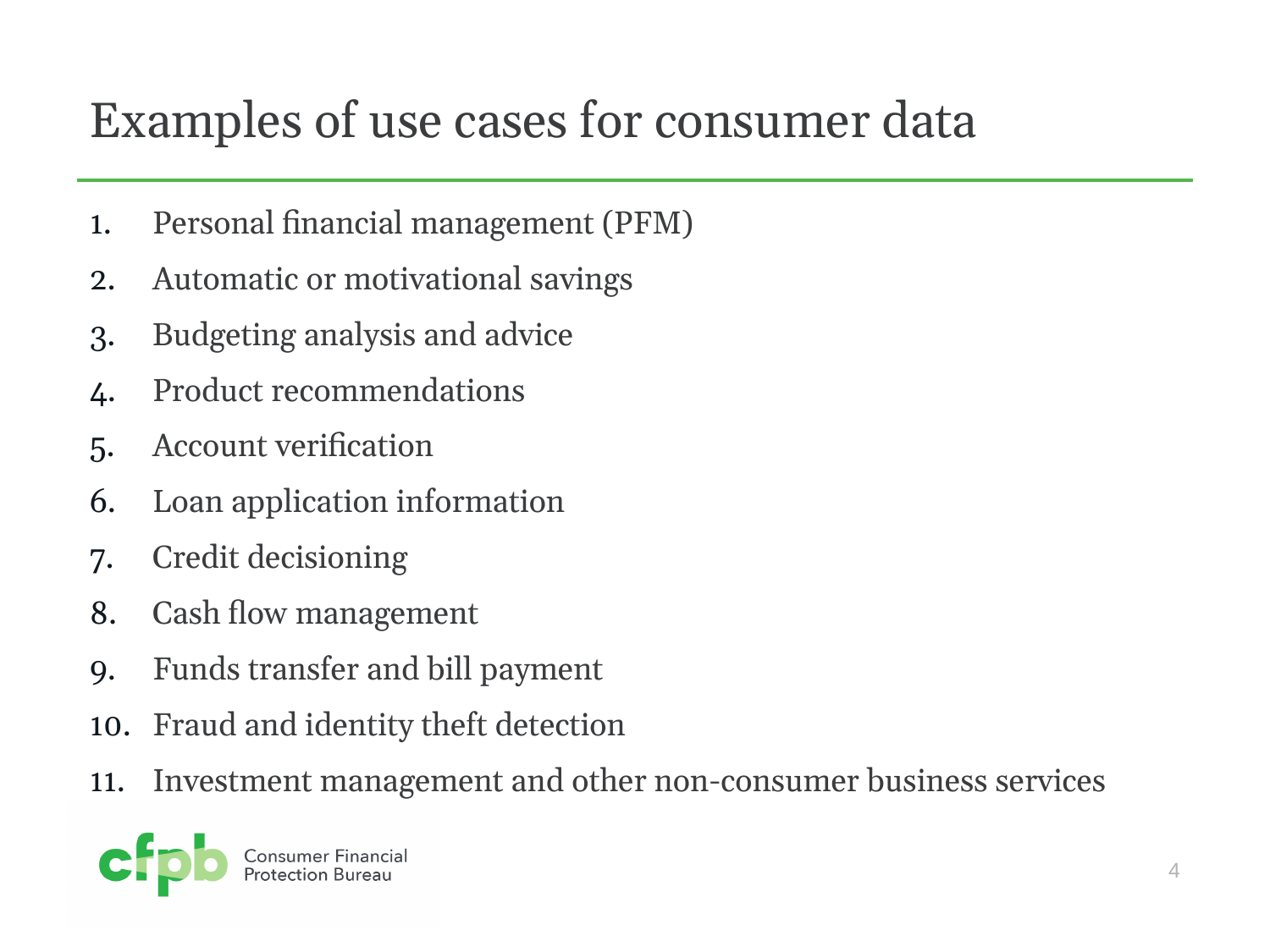

# Examples of use cases for consumer data
Personal financial management (PFM)
Automatic or motivational savings
Budgeting analysis and advice
Product recommendations
Account verification
Loan application information
Credit decisioning
Cash flow management
Funds transfer and bill payment
Fraud and identity theft detection
Investment management and other non-consumer business services
4